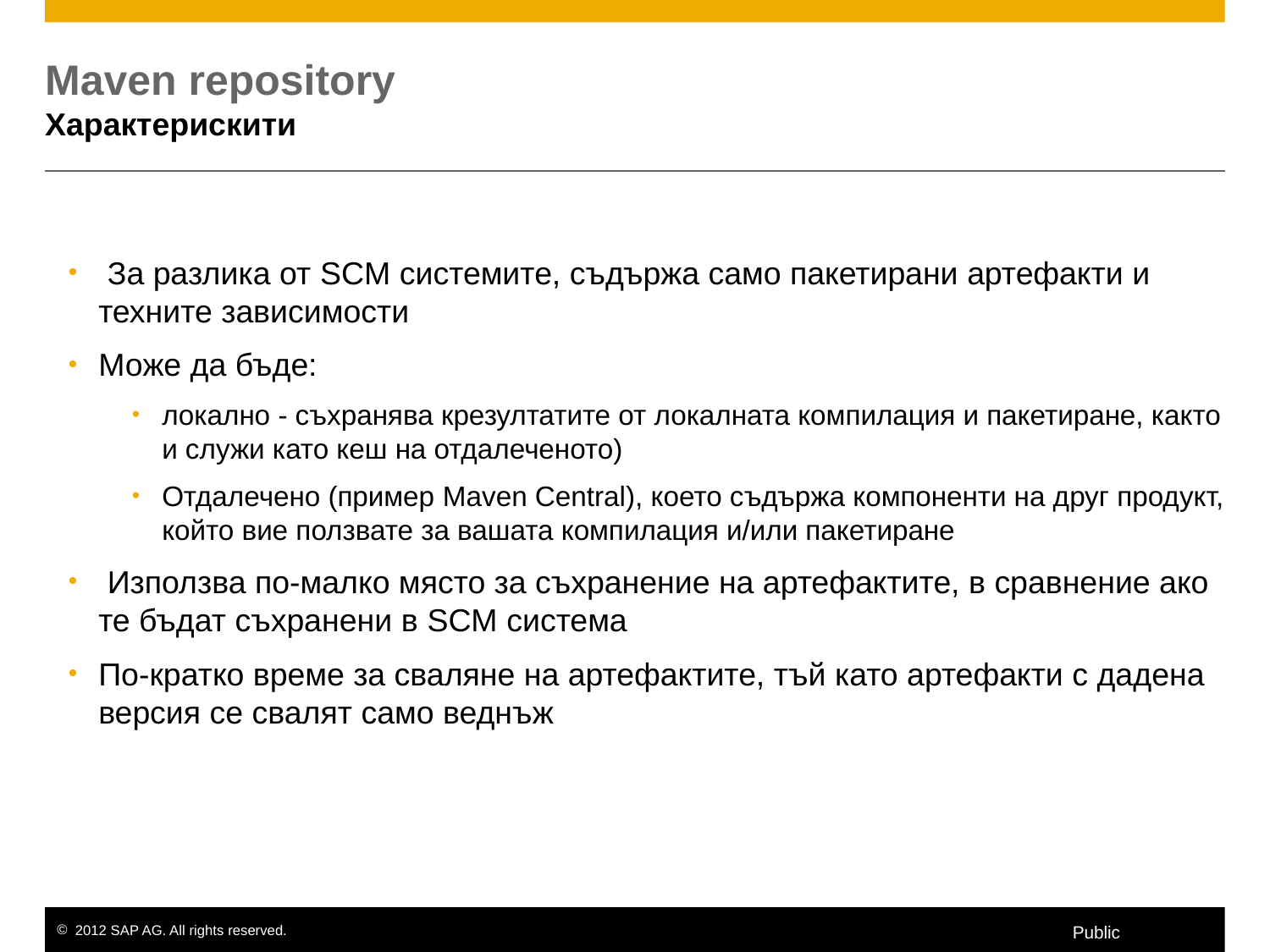

# Maven repository Характерискити
 За разлика от SCM системите, съдържа само пакетирани артефакти и техните зависимости
Може да бъде:
локално - съхранява крезултатите от локалната компилация и пакетиране, както и служи като кеш на отдалеченото)
Отдалечено (пример Maven Central), което съдържа компоненти на друг продукт, който вие ползвате за вашата компилация и/или пакетиране
 Използва по-малко място за съхранение на артефактите, в сравнение ако те бъдат съхранени в SCM система
По-кратко време за сваляне на артефактите, тъй като артефакти с дадена версия се свалят само веднъж